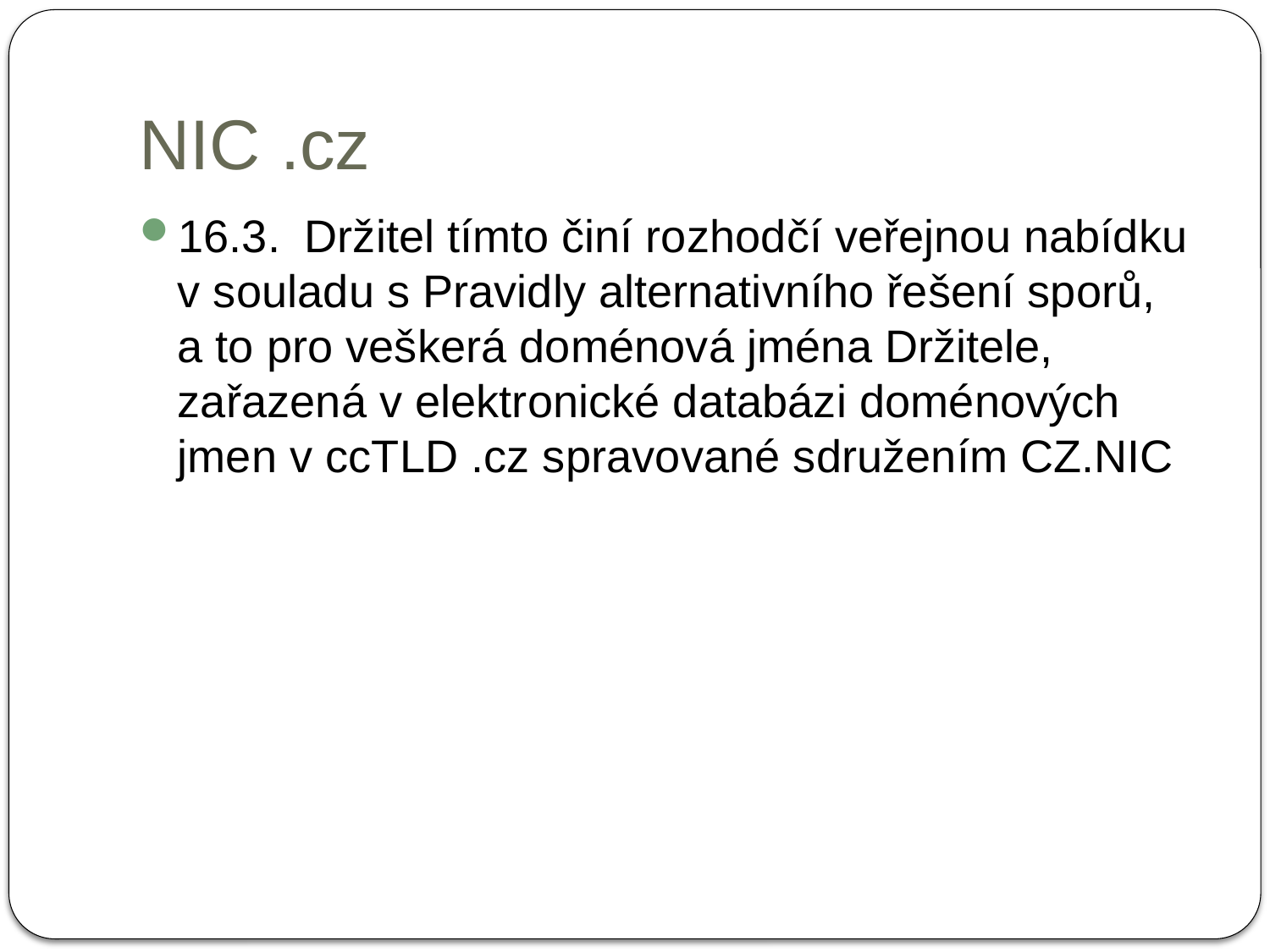

# NIC .cz
16.3.	Držitel tímto činí rozhodčí veřejnou nabídku v souladu s Pravidly alternativního řešení sporů, a to pro veškerá doménová jména Držitele, zařazená v elektronické databázi doménových jmen v ccTLD .cz spravované sdružením CZ.NIC